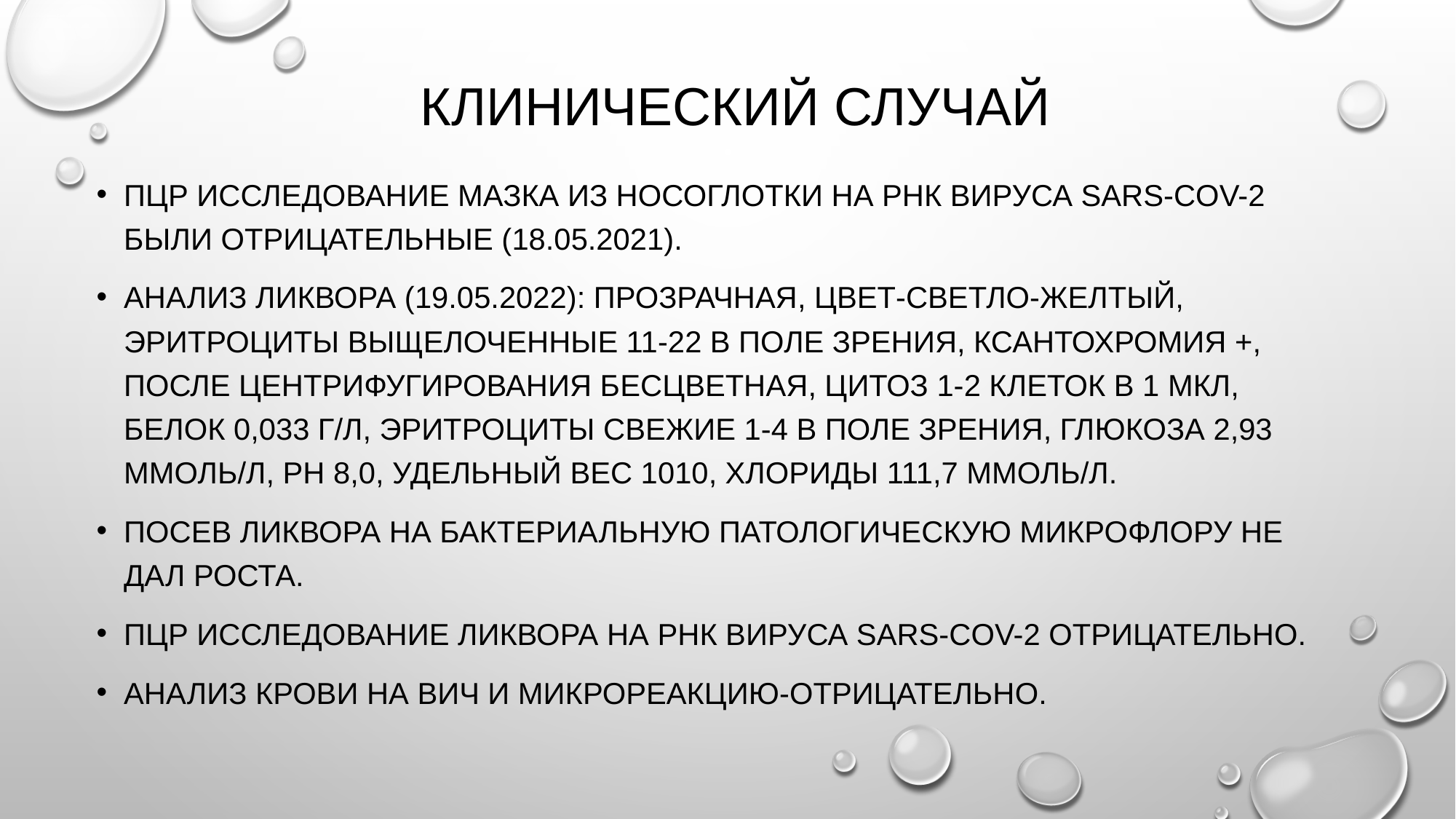

# КЛИНИЧЕСКИЙ СЛУЧАЙ
ПЦР исследование мазка из носоглотки на РНК вируса SARS-CoV-2 были отрицательные (18.05.2021).
Анализ ликвора (19.05.2022): прозрачная, цвет-светло-желтый, эритроциты выщелоченные 11-22 в поле зрения, ксантохромия +, после центрифугирования бесцветная, цитоз 1-2 клеток в 1 мкл, белок 0,033 г/л, эритроциты свежие 1-4 в поле зрения, глюкоза 2,93 ммоль/л, рН 8,0, удельный вес 1010, хлориды 111,7 ммоль/л.
Посев ликвора на бактериальную патологическую микрофлору не дал роста.
ПЦР исследование ликвора на РНК вируса SARS-CoV-2 отрицательно.
Анализ крови на ВИЧ и микрореакцию-отрицательно.